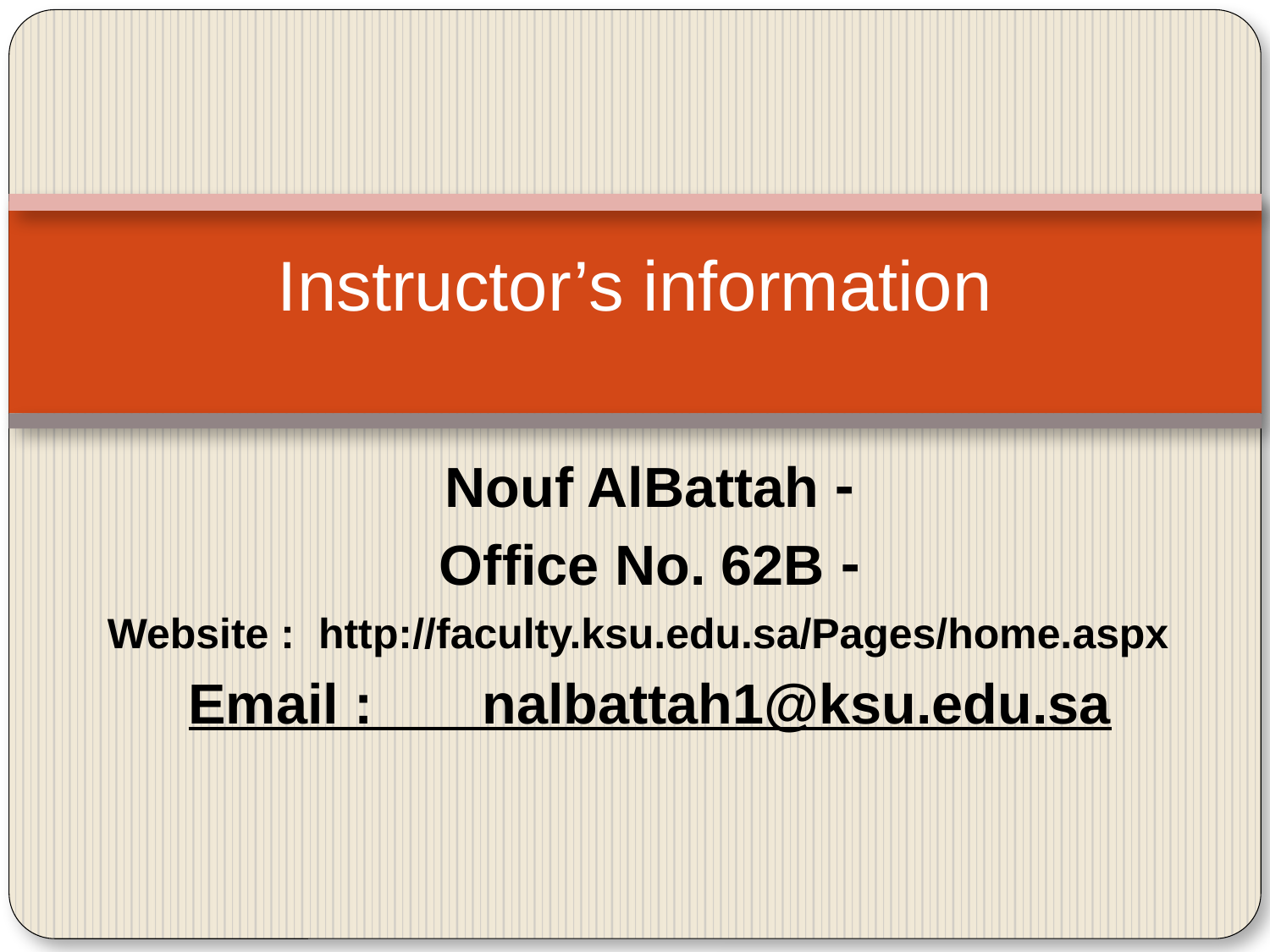

# Instructor’s information
- Nouf AlBattah
- Office No. 62B
Website :  http://faculty.ksu.edu.sa/Pages/home.aspx
Email :       nalbattah1@ksu.edu.sa